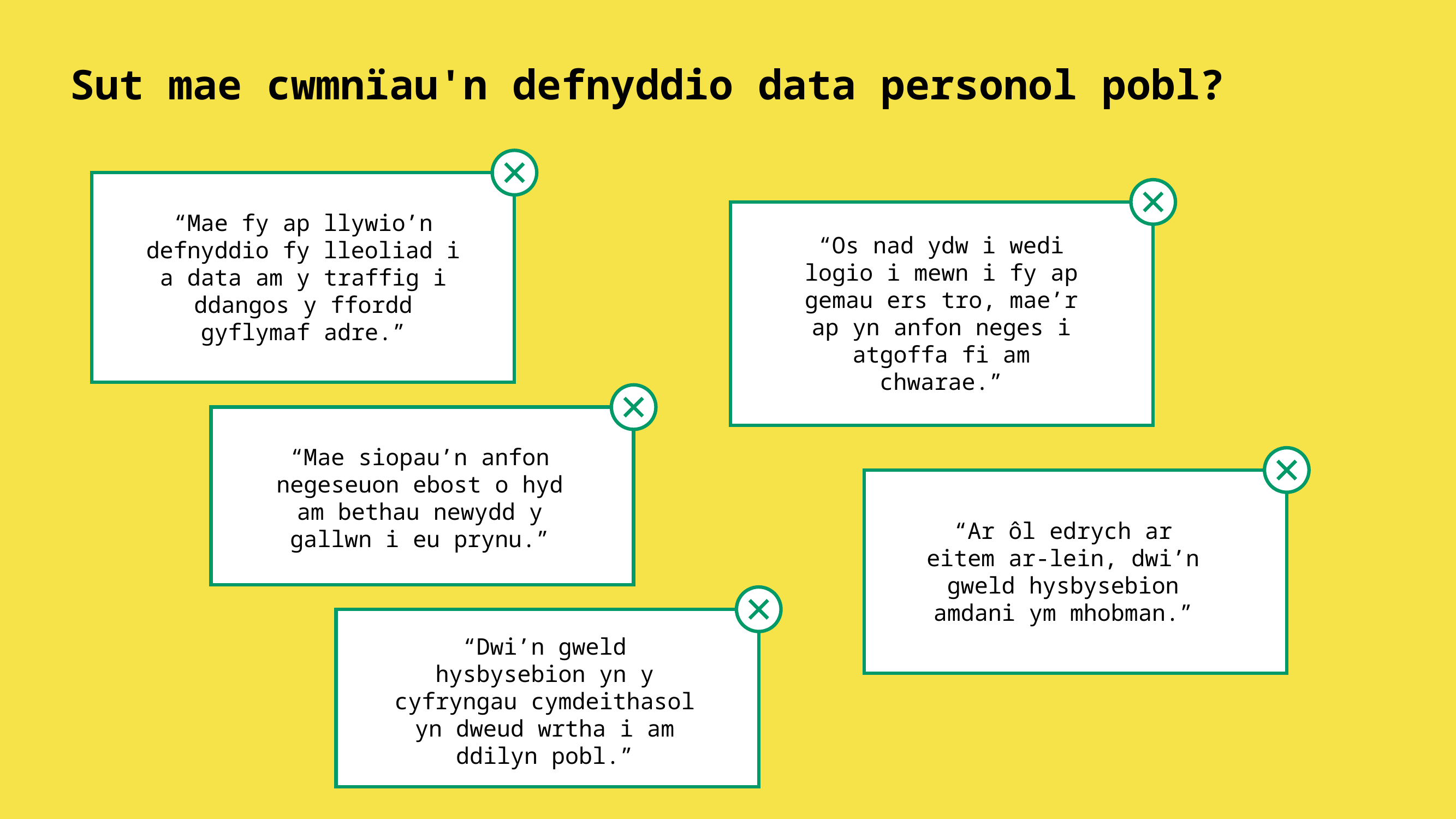

Sut mae cwmnïau'n defnyddio data personol pobl?

“Mae fy ap llywio’n defnyddio fy lleoliad i a data am y traffig i ddangos y ffordd gyflymaf adre.”

“Os nad ydw i wedi logio i mewn i fy ap gemau ers tro, mae’r ap yn anfon neges i atgoffa fi am chwarae.”

“Mae siopau’n anfon negeseuon ebost o hyd am bethau newydd y gallwn i eu prynu.”

“Ar ôl edrych ar eitem ar-lein, dwi’n gweld hysbysebion amdani ym mhobman.”

“Dwi’n gweld hysbysebion yn y cyfryngau cymdeithasol yn dweud wrtha i am ddilyn pobl.”